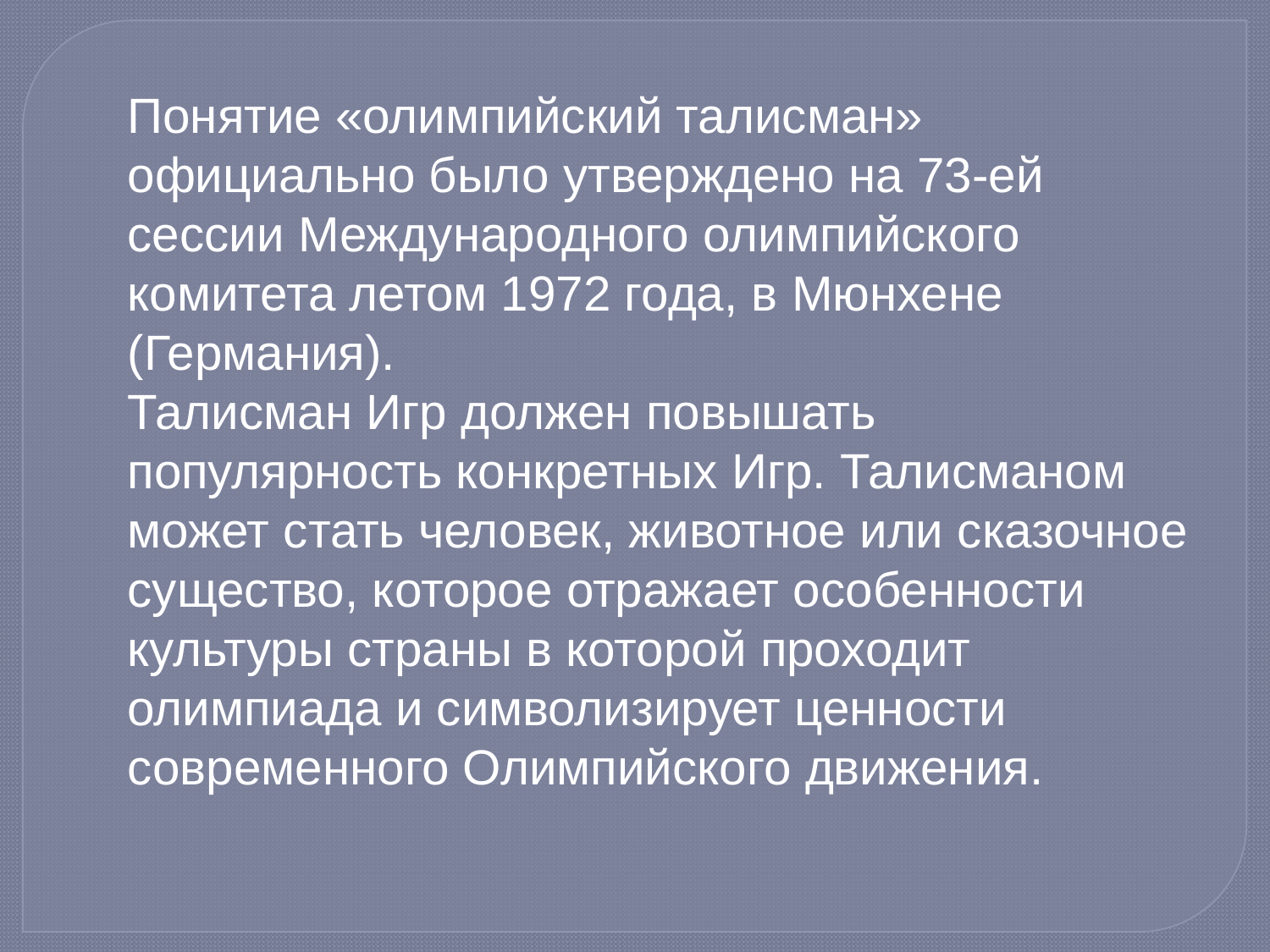

Понятие «олимпийский талисман» официально было утверждено на 73-ей сессии Международного олимпийского комитета летом 1972 года, в Мюнхене (Германия).
Талисман Игр должен повышать популярность конкретных Игр. Талисманом может стать человек, животное или сказочное существо, которое отражает особенности культуры страны в которой проходит олимпиада и символизирует ценности современного Олимпийского движения.